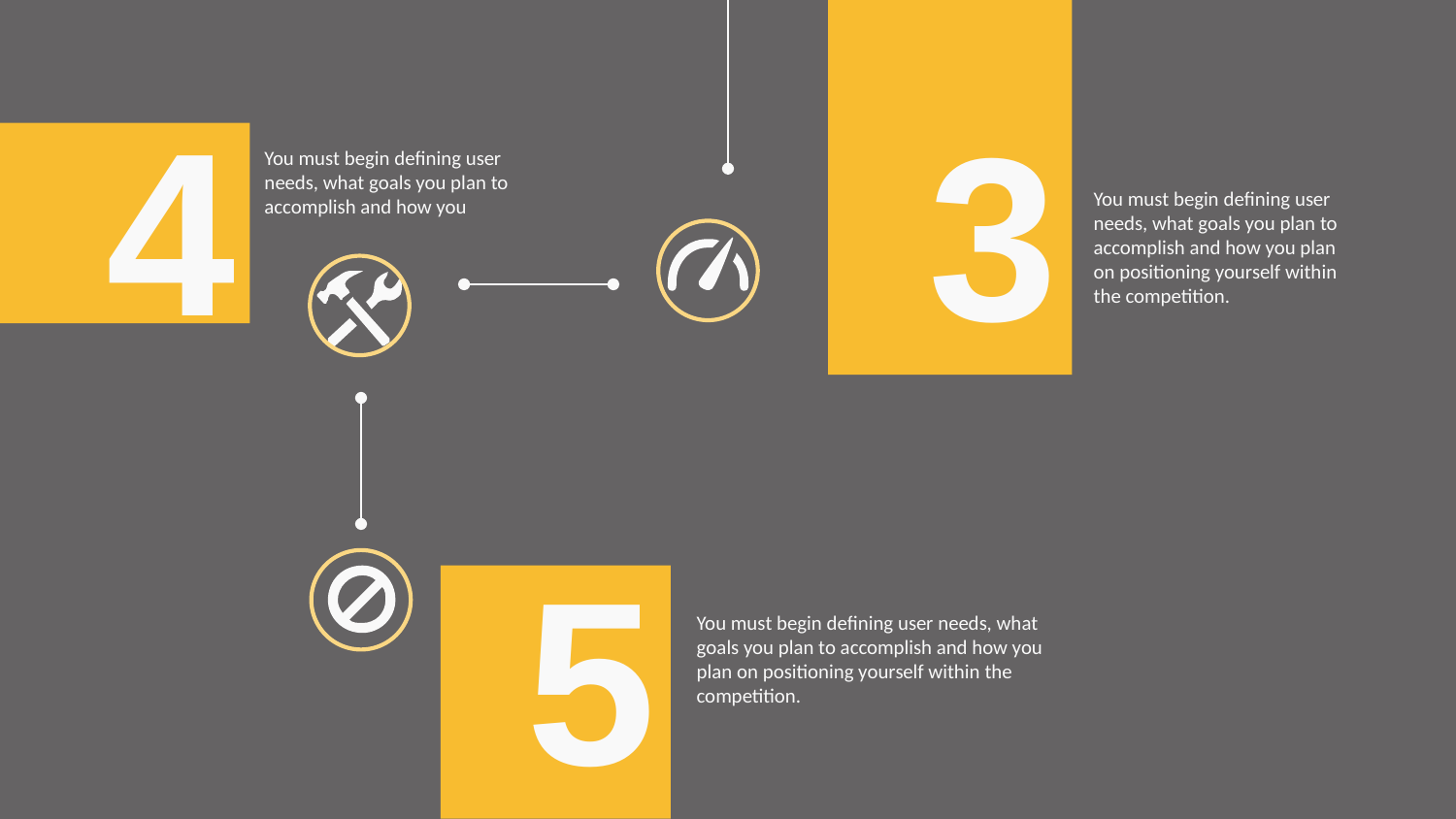

3
 4
You must begin defining user needs, what goals you plan to accomplish and how you
You must begin defining user needs, what goals you plan to accomplish and how you plan on positioning yourself within the competition.

 5
You must begin defining user needs, what goals you plan to accomplish and how you plan on positioning yourself within the competition.